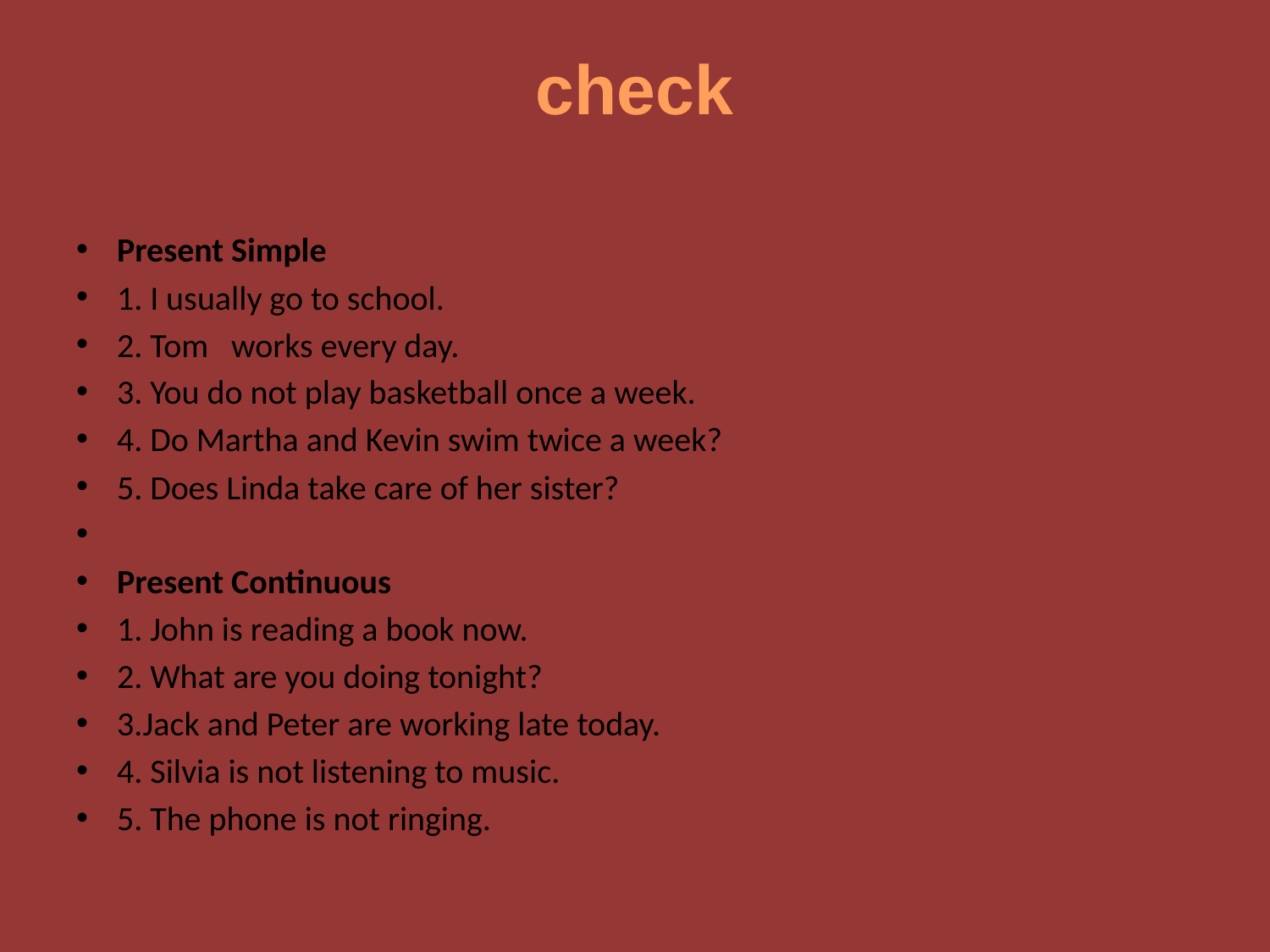

# check
Present Simple
1. I usually go to school.
2. Tom   works every day.
3. You do not play basketball once a week.
4. Do Martha and Kevin swim twice a week?
5. Does Linda take care of her sister?

Present Continuous
1. John is reading a book now.
2. What are you doing tonight?
3.Jack and Peter are working late today.
4. Silvia is not listening to music.
5. The phone is not ringing.